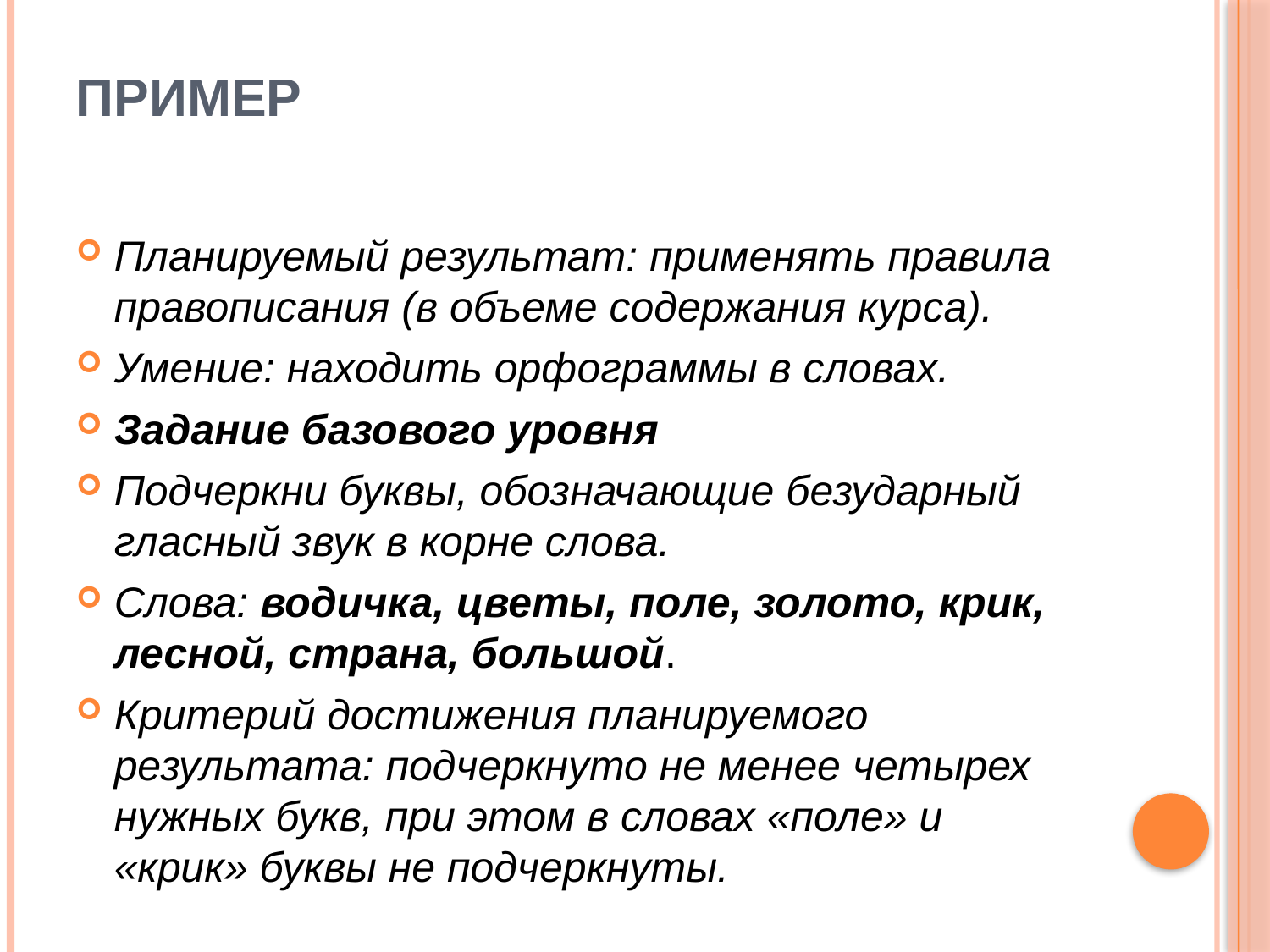

# Пример
Планируемый результат: применять правила правописания (в объеме содержания курса).
Умение: находить орфограммы в словах.
Задание базового уровня
Подчеркни буквы, обозначающие безударный гласный звук в корне слова.
Слова: водичка, цветы, поле, золото, крик, лесной, страна, большой.
Критерий достижения планируемого результата: подчеркнуто не менее четырех нужных букв, при этом в словах «поле» и «крик» буквы не подчеркнуты.